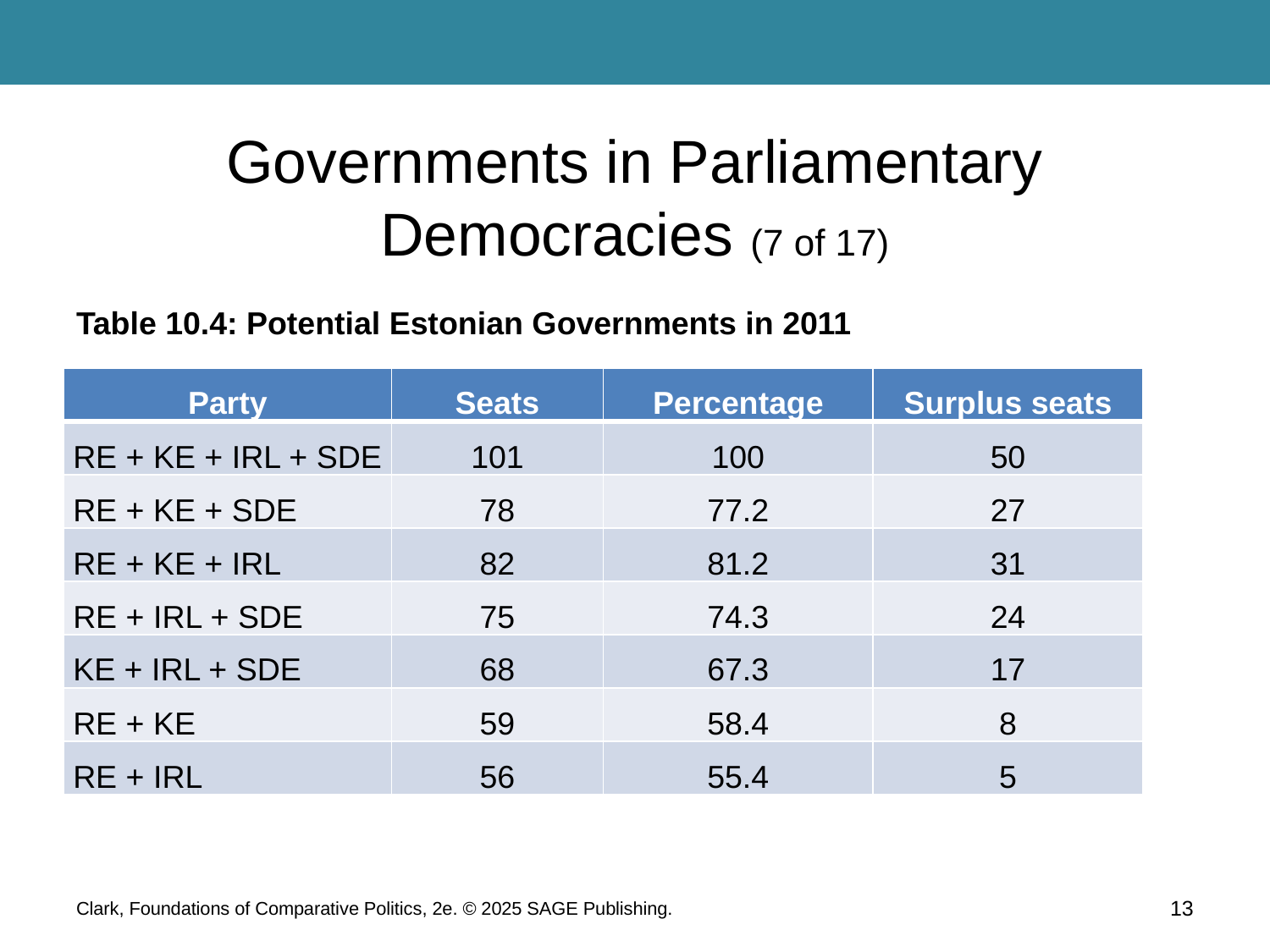

# Governments in Parliamentary Democracies (7 of 17)
Table 10.4: Potential Estonian Governments in 2011

| Party | Seats | Percentage | Surplus seats |
| --- | --- | --- | --- |
| RE + KE + IRL + SDE | 101 | 100 | 50 |
| RE + KE + SDE | 78 | 77.2 | 27 |
| RE + KE + IRL | 82 | 81.2 | 31 |
| RE + IRL + SDE | 75 | 74.3 | 24 |
| KE + IRL + SDE | 68 | 67.3 | 17 |
| RE + KE | 59 | 58.4 | 8 |
| RE + IRL | 56 | 55.4 | 5 |
Clark, Foundations of Comparative Politics, 2e. © 2025 SAGE Publishing.
13